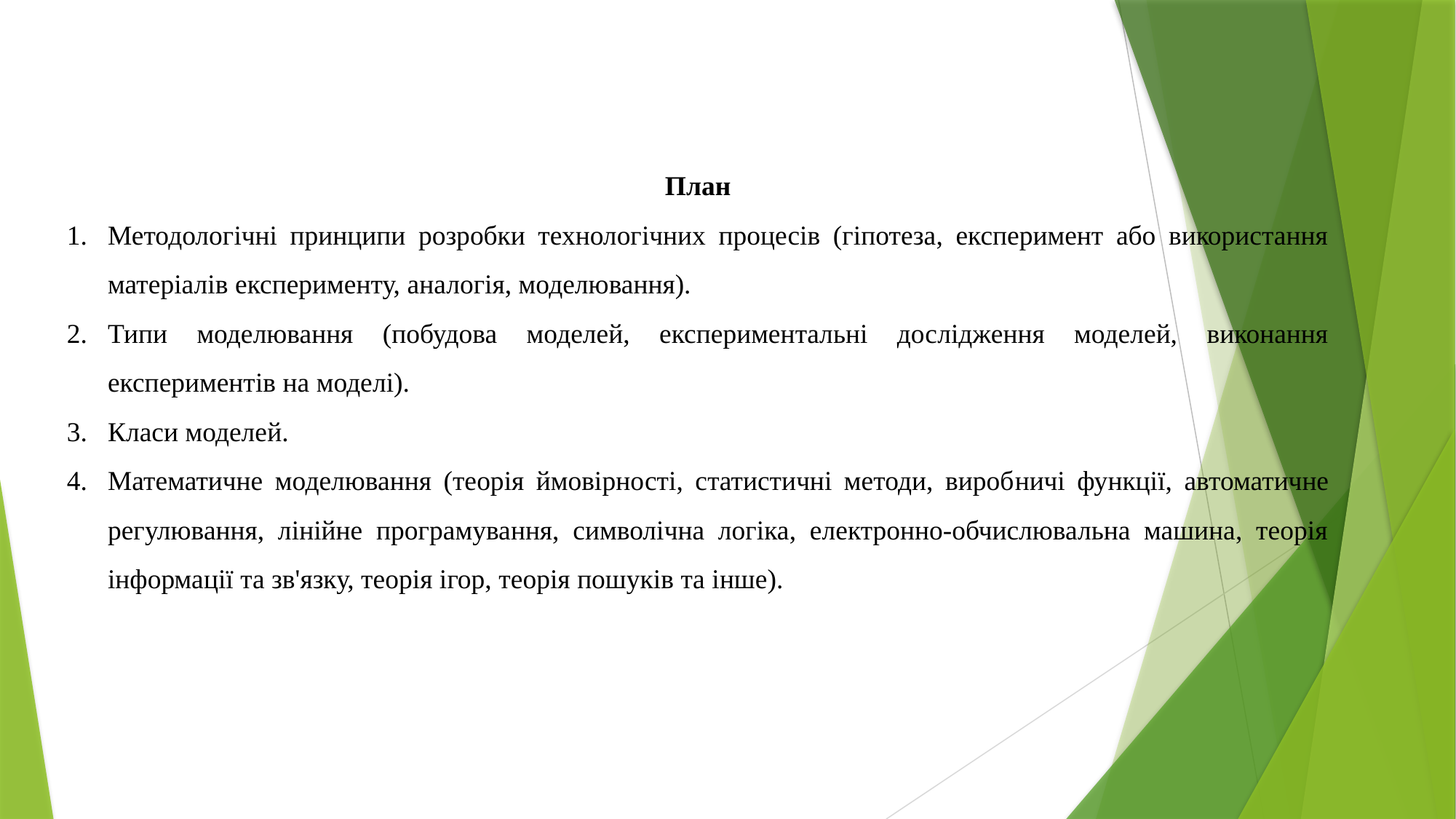

План
Методологічні принципи розробки технологічних процесів (гіпотеза, експеримент або використання матеріалів експерименту, аналогія, моделювання).
Типи моделювання (побу­дова моделей, експериментальні дослідження моделей, виконання експериментів на моделі).
Класи моделей.
Математичне моделювання (теорія ймовірності, статистичні методи, вироб­ничі функції, автоматичне регулювання, лінійне програмування, символічна логіка, електронно-обчислювальна машина, теорія інформації та зв'язку, теорія ігор, теорія пошуків та інше).